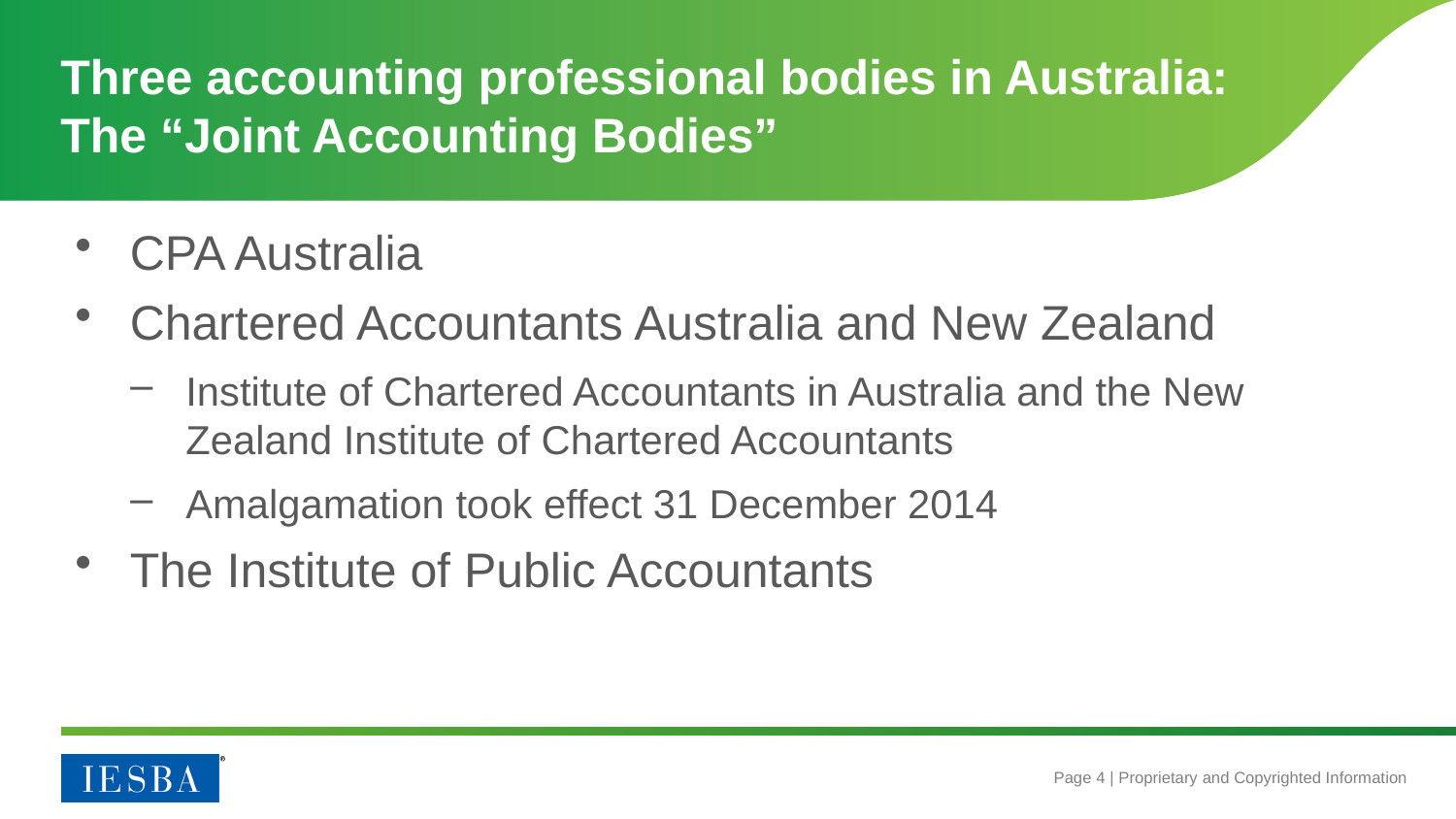

# Three accounting professional bodies in Australia: The “Joint Accounting Bodies”
CPA Australia
Chartered Accountants Australia and New Zealand
Institute of Chartered Accountants in Australia and the New Zealand Institute of Chartered Accountants
Amalgamation took effect 31 December 2014
The Institute of Public Accountants